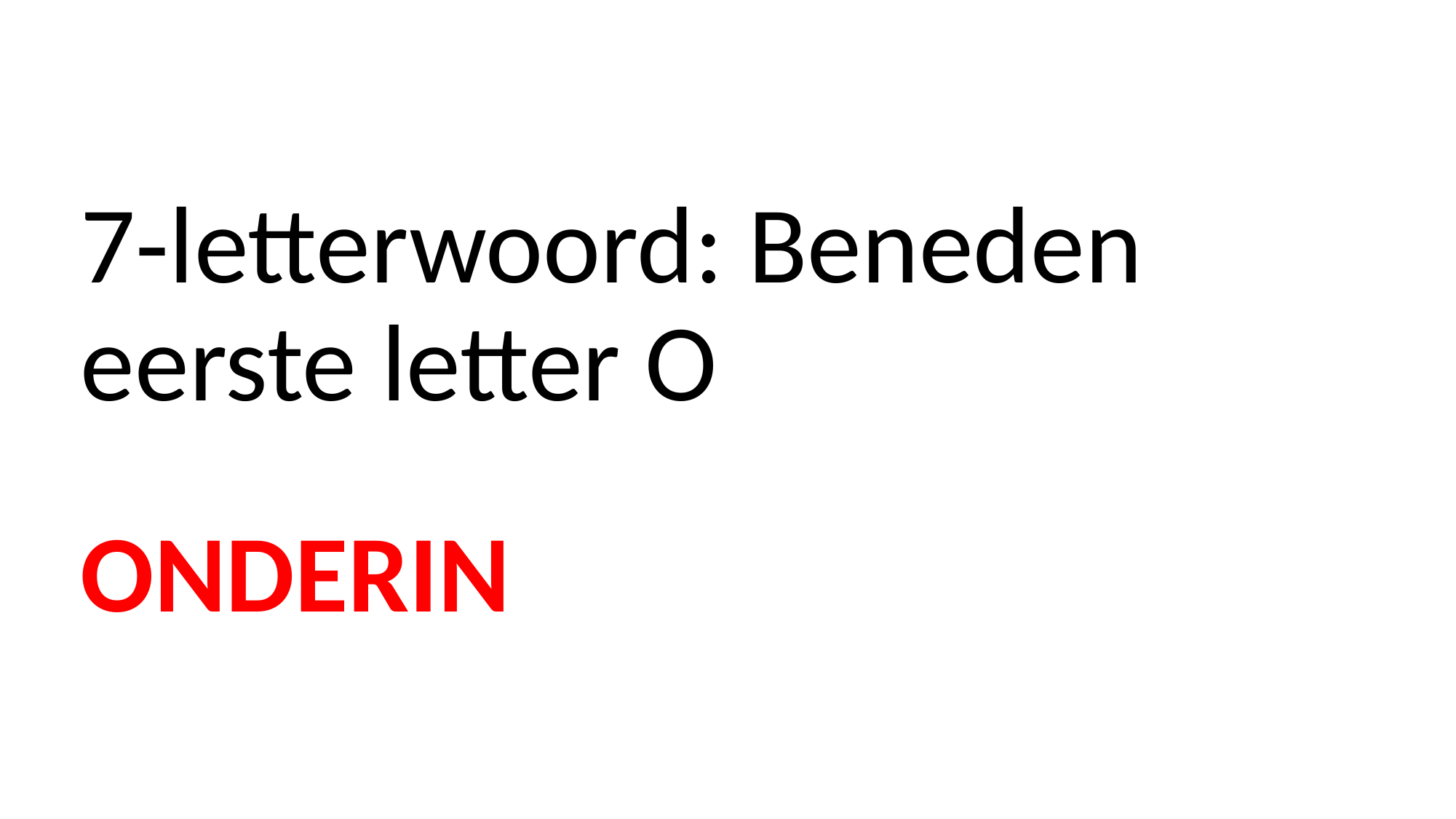

# 7-letterwoord: Beneden eerste letter O
ONDERIN